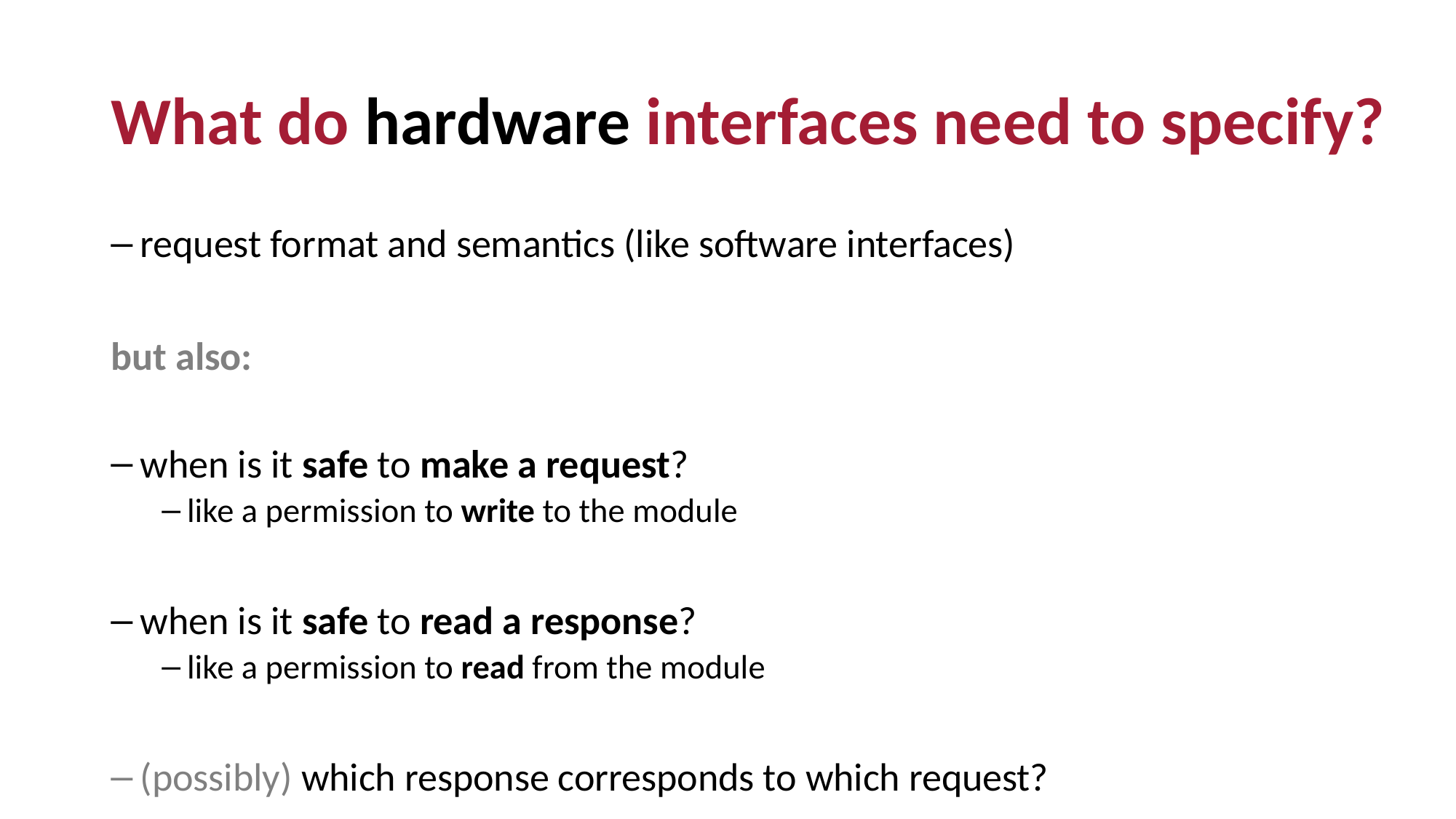

# What do hardware interfaces need to specify?
request format and semantics (like software interfaces)

but also:

when is it safe to make a request?
like a permission to write to the module

when is it safe to read a response?
like a permission to read from the module

(possibly) which response corresponds to which request?